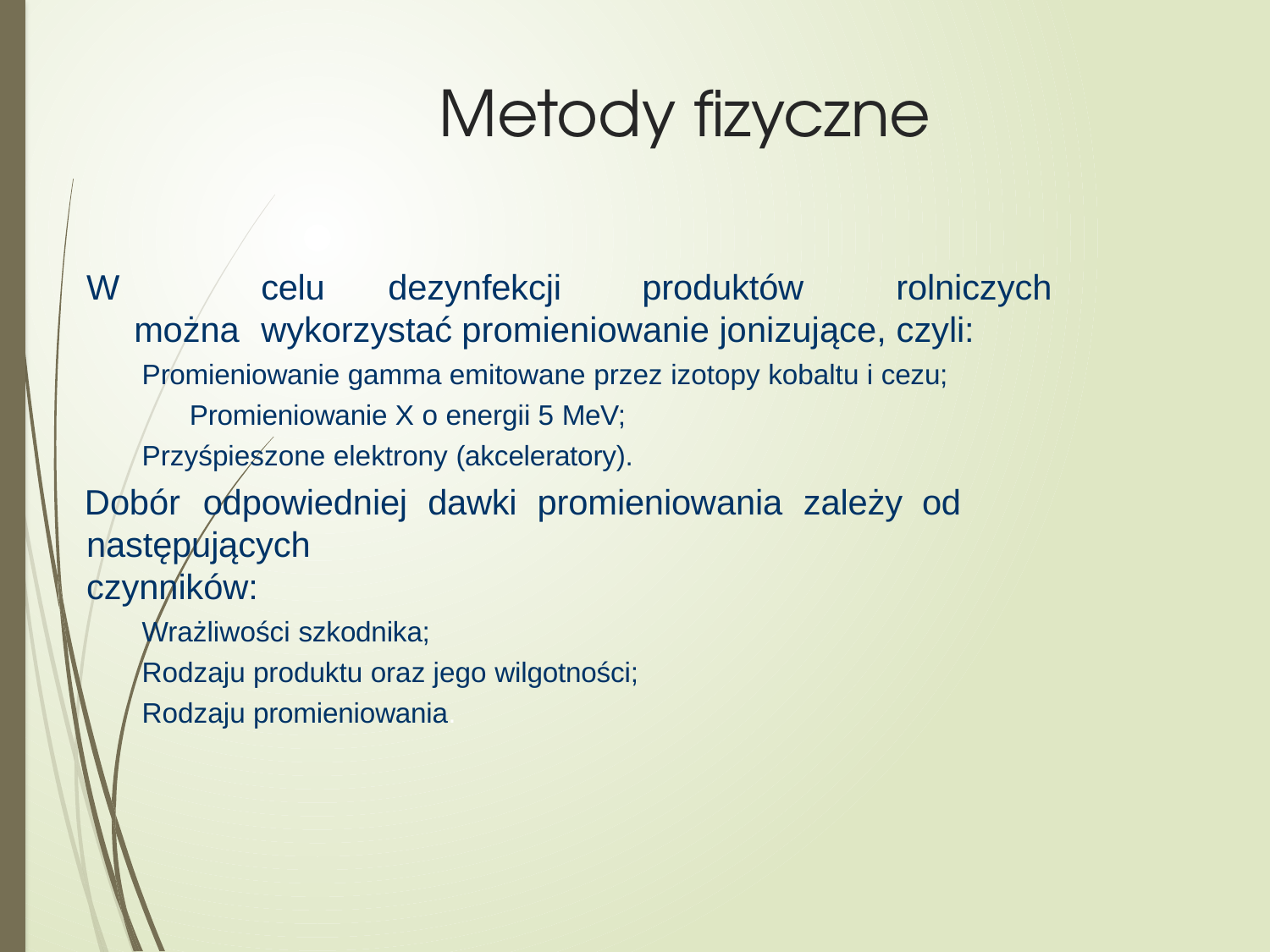

Metody fizyczne
W		celu	dezynfekcji	produktów	rolniczych	można	wykorzystać promieniowanie jonizujące, czyli:
Promieniowanie gamma emitowane przez izotopy kobaltu i cezu; Promieniowanie X o energii 5 MeV;
Przyśpieszone elektrony (akceleratory).
Dobór	odpowiedniej	dawki	promieniowania	zależy	od	następujących
czynników:
Wrażliwości szkodnika;
Rodzaju produktu oraz jego wilgotności;
Rodzaju promieniowania.